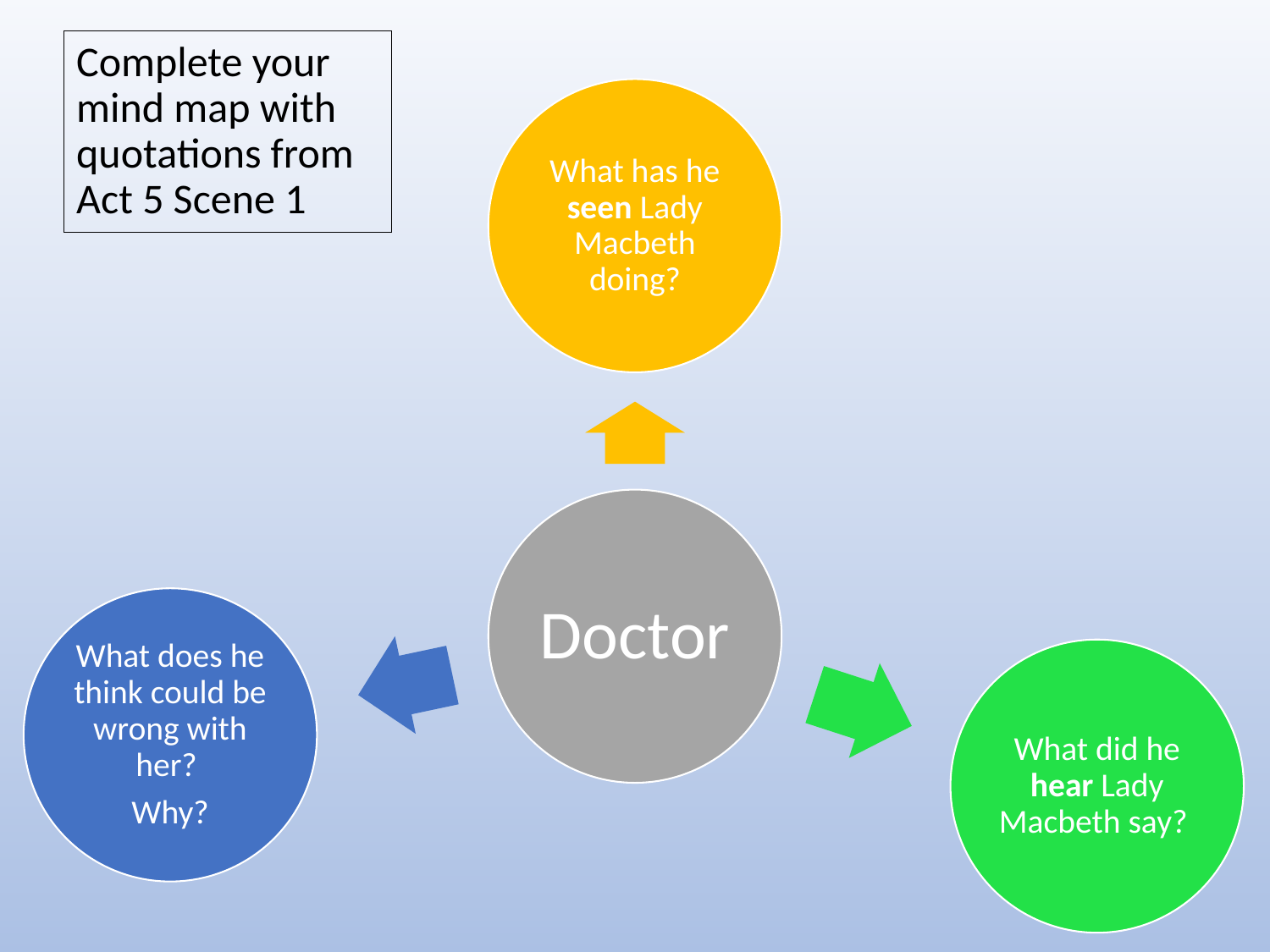

# Complete your mind map with quotations from Act 5 Scene 1
Doctor

What has he seen Lady Macbeth doing?

What did he hear Lady Macbeth say?

What does he think could be wrong with her?
Why?